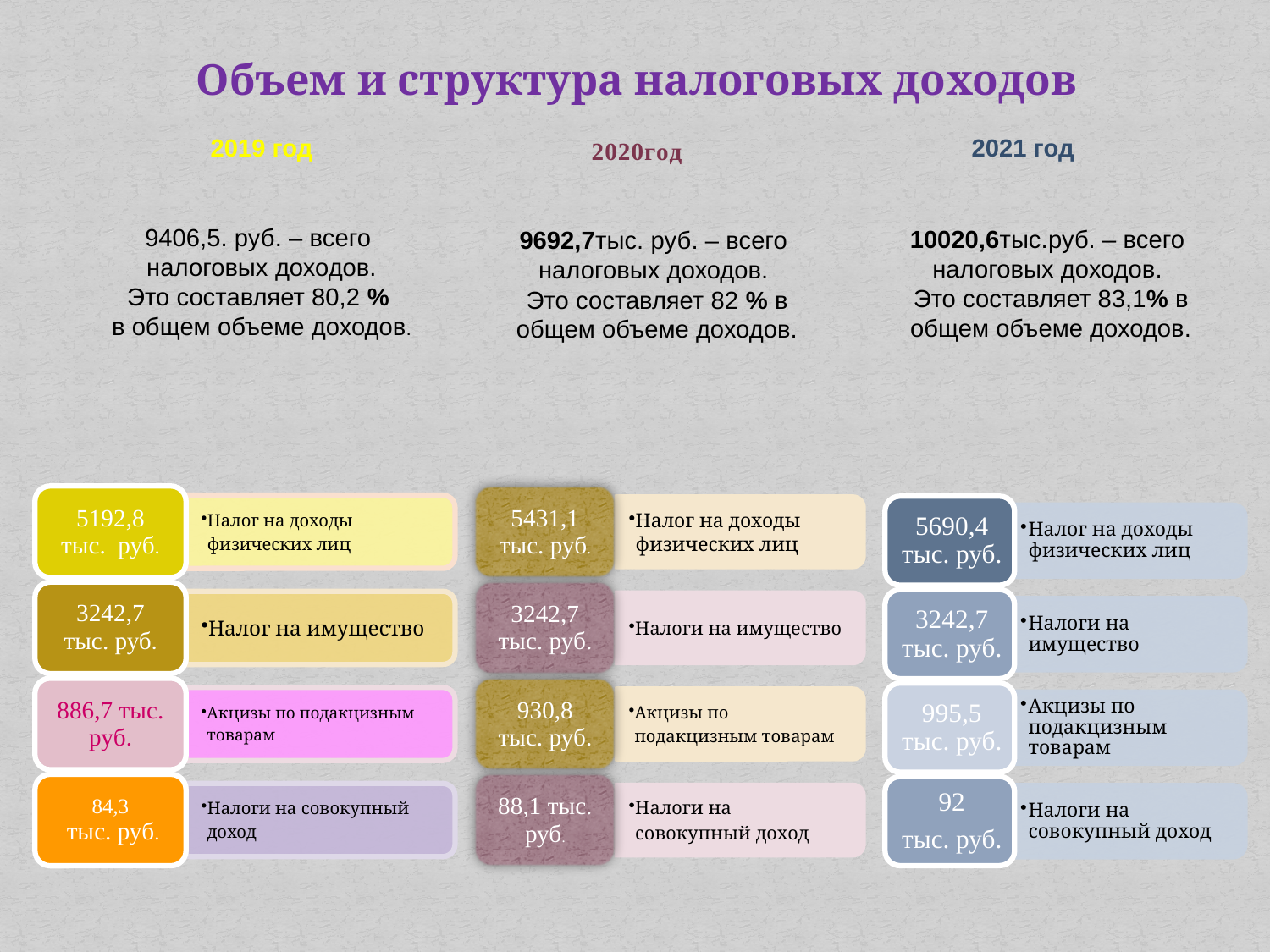

Объем и структура налоговых доходов

### Chart

| Category |
|---|
2019 год
2021 год

### Chart

| Category |
|---|

### Chart

| Category |
|---|
9406,5. руб. – всего
налоговых доходов.
Это составляет 80,2 %
в общем объеме доходов.
10020,6тыс.руб. – всего
налоговых доходов.
Это составляет 83,1% в общем объеме доходов.
9692,7тыс. руб. – всего
налоговых доходов.
Это составляет 82 % в общем объеме доходов.
5192,8
тыс.  руб.
Налог на доходы физических лиц
3242,7 тыс. руб.
Налог на имущество
886,7 тыс. руб.
Акцизы по подакцизным товарам
84,3
 тыс. руб.
Налоги на совокупный доход
5431,1 тыс. руб.
Налог на доходы физических лиц
Налоги на имущество
930,8
тыс. руб.
3242,7
тыс. руб.
Акцизы по подакцизным товарам
88,1 тыс. руб.
Налоги на совокупный доход
Налог на доходы физических лиц
5690,4 тыс. руб.
Налоги на имущество
3242,7 тыс. руб.
Акцизы по подакцизным товарам
995,5 тыс. руб.
Налоги на совокупный доход
92
тыс. руб.